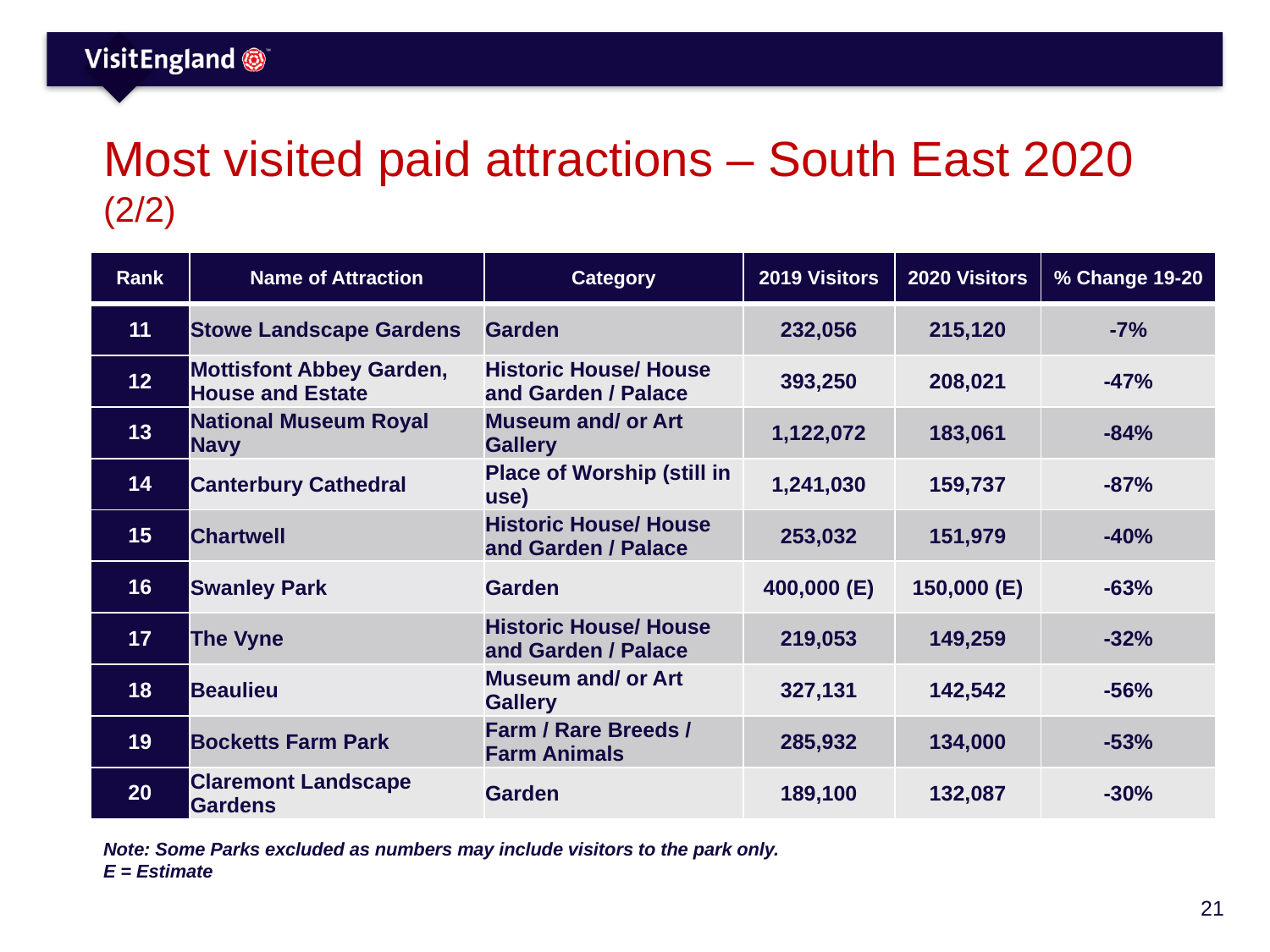

# Most visited paid attractions – South East 2020 (2/2)
| Rank | Name of Attraction | Category | 2019 Visitors | 2020 Visitors | % Change 19-20 |
| --- | --- | --- | --- | --- | --- |
| 11 | Stowe Landscape Gardens | Garden | 232,056 | 215,120 | -7% |
| 12 | Mottisfont Abbey Garden, House and Estate | Historic House/ House and Garden / Palace | 393,250 | 208,021 | -47% |
| 13 | National Museum Royal Navy | Museum and/ or Art Gallery | 1,122,072 | 183,061 | -84% |
| 14 | Canterbury Cathedral | Place of Worship (still in use) | 1,241,030 | 159,737 | -87% |
| 15 | Chartwell | Historic House/ House and Garden / Palace | 253,032 | 151,979 | -40% |
| 16 | Swanley Park | Garden | 400,000 (E) | 150,000 (E) | -63% |
| 17 | The Vyne | Historic House/ House and Garden / Palace | 219,053 | 149,259 | -32% |
| 18 | Beaulieu | Museum and/ or Art Gallery | 327,131 | 142,542 | -56% |
| 19 | Bocketts Farm Park | Farm / Rare Breeds / Farm Animals | 285,932 | 134,000 | -53% |
| 20 | Claremont Landscape Gardens | Garden | 189,100 | 132,087 | -30% |
Note: Some Parks excluded as numbers may include visitors to the park only.
E = Estimate